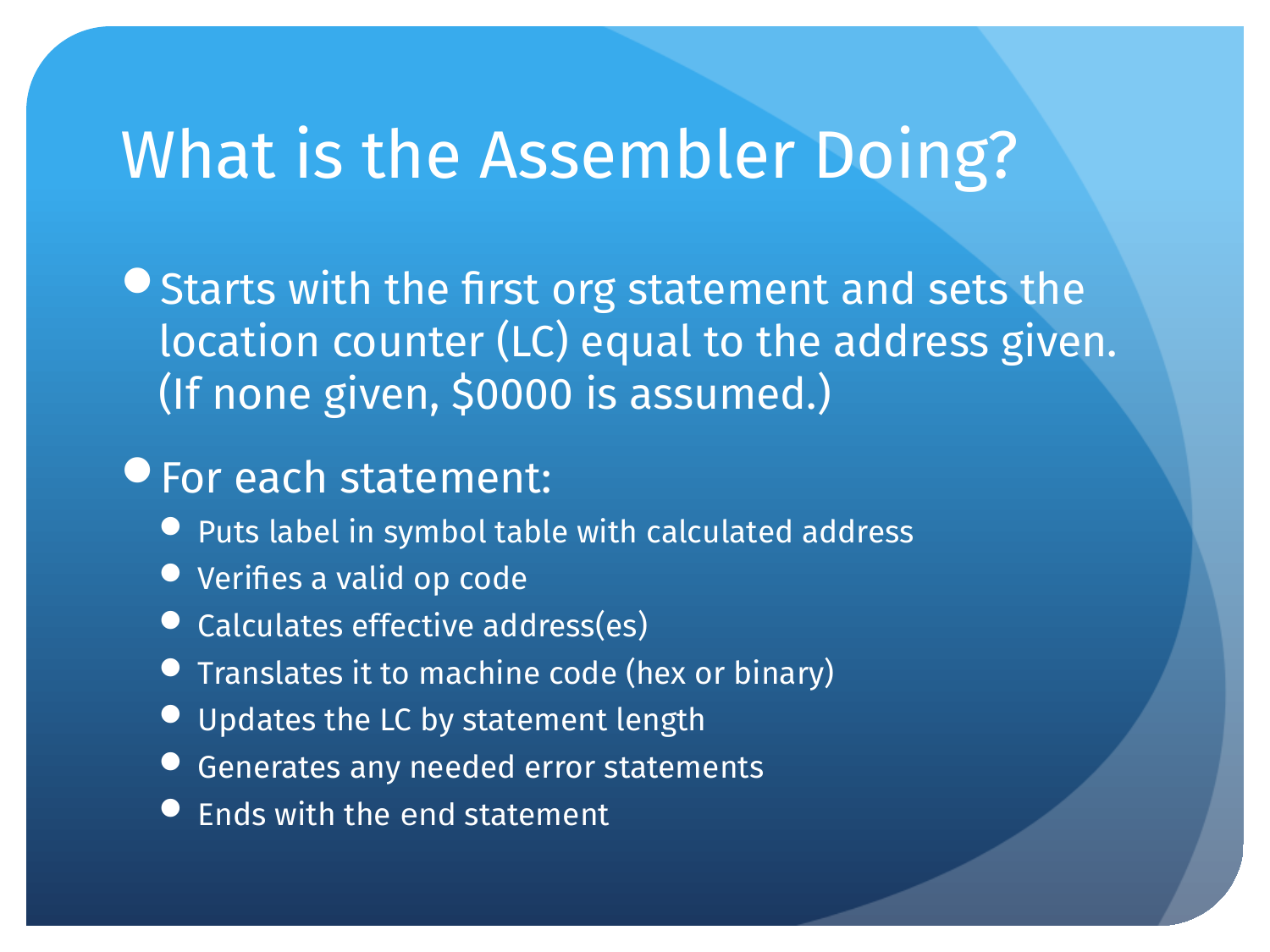

# What is the Assembler Doing?
Starts with the first org statement and sets the location counter (LC) equal to the address given.  (If none given, $0000 is assumed.)
For each statement:
Puts label in symbol table with calculated address
Verifies a valid op code
Calculates effective address(es)
Translates it to machine code (hex or binary)
Updates the LC by statement length
Generates any needed error statements
Ends with the end statement